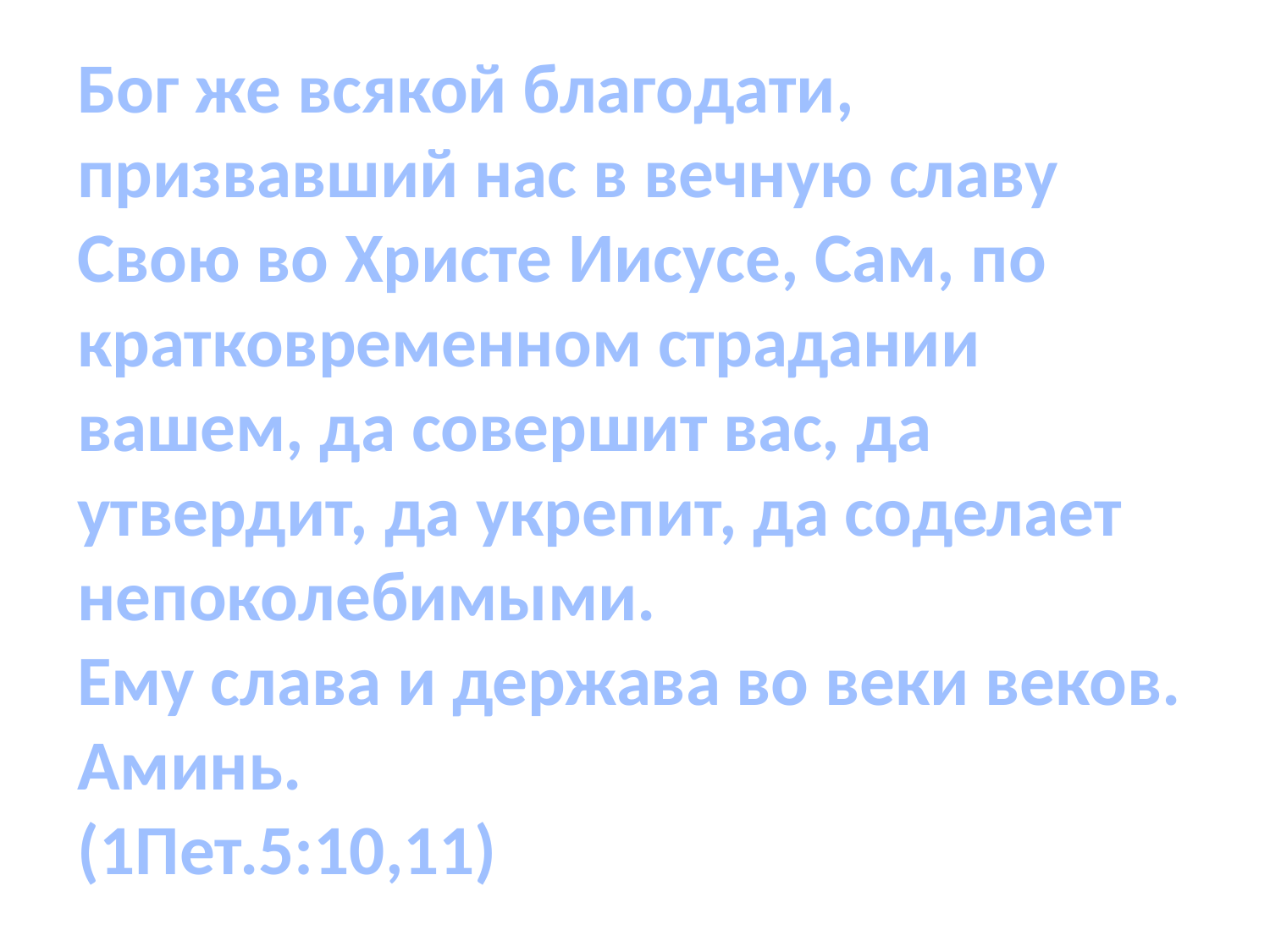

Бог же всякой благодати, призвавший нас в вечную славу Свою во Христе Иисусе, Сам, по кратковременном страдании вашем, да совершит вас, да утвердит, да укрепит, да соделает непоколебимыми.
Ему слава и держава во веки веков. Аминь.
(1Пет.5:10,11)